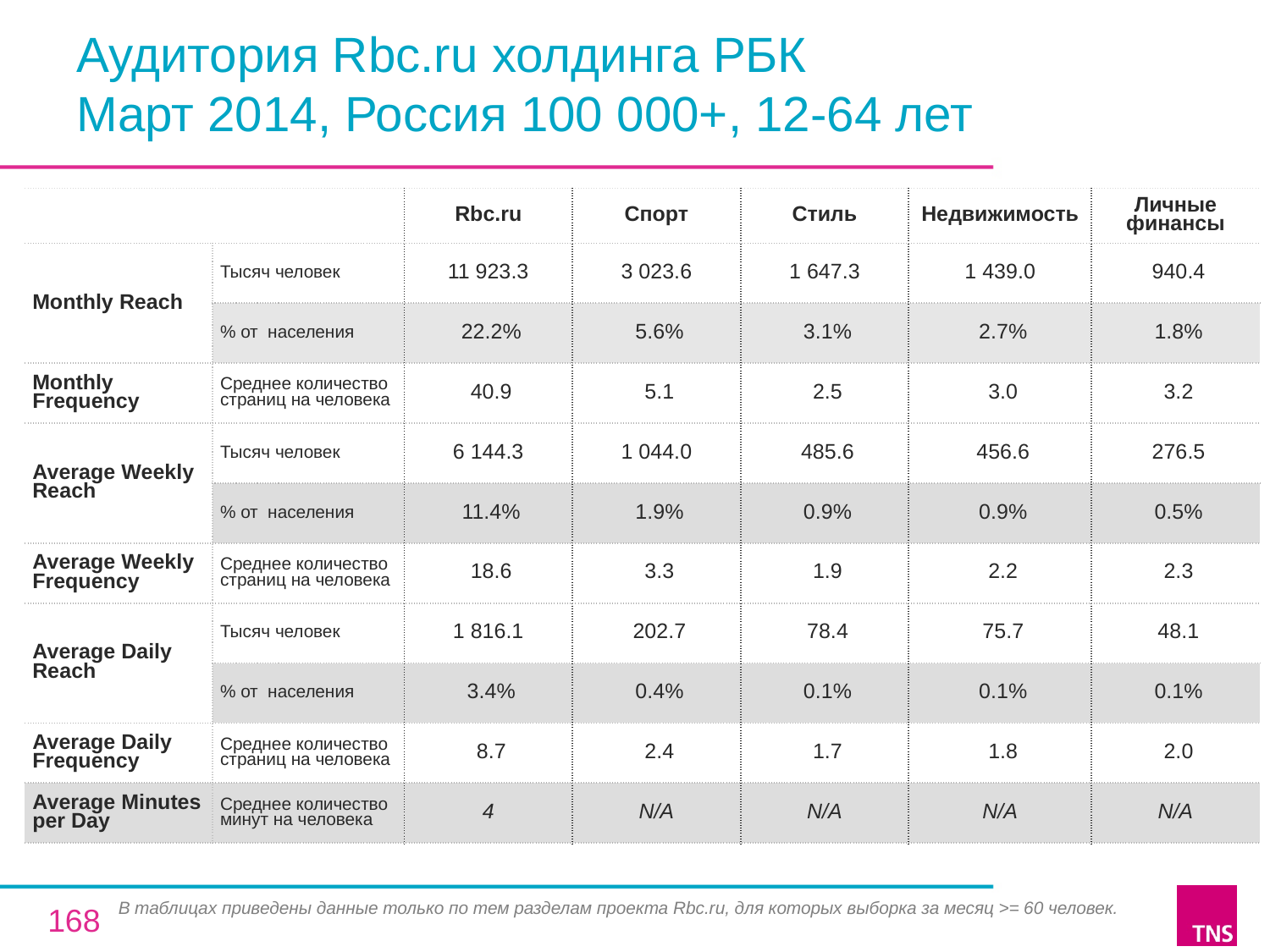

# Аудитория Rbc.ru холдинга РБК Март 2014, Россия 100 000+, 12-64 лет
|  |  | Rbc.ru | Спорт | Стиль | Недвижимость | Личные финансы |
| --- | --- | --- | --- | --- | --- | --- |
| Monthly Reach | Тысяч человек | 11 923.3 | 3 023.6 | 1 647.3 | 1 439.0 | 940.4 |
|  | % от населения | 22.2% | 5.6% | 3.1% | 2.7% | 1.8% |
| Monthly Frequency | Среднее количество страниц на человека | 40.9 | 5.1 | 2.5 | 3.0 | 3.2 |
| Average Weekly Reach | Тысяч человек | 6 144.3 | 1 044.0 | 485.6 | 456.6 | 276.5 |
|  | % от населения | 11.4% | 1.9% | 0.9% | 0.9% | 0.5% |
| Average Weekly Frequency | Среднее количество страниц на человека | 18.6 | 3.3 | 1.9 | 2.2 | 2.3 |
| Average Daily Reach | Тысяч человек | 1 816.1 | 202.7 | 78.4 | 75.7 | 48.1 |
|  | % от населения | 3.4% | 0.4% | 0.1% | 0.1% | 0.1% |
| Average Daily Frequency | Среднее количество страниц на человека | 8.7 | 2.4 | 1.7 | 1.8 | 2.0 |
| Average Minutes per Day | Среднее количество минут на человека | 4 | N/A | N/A | N/A | N/A |
В таблицах приведены данные только по тем разделам проекта Rbc.ru, для которых выборка за месяц >= 60 человек.
168